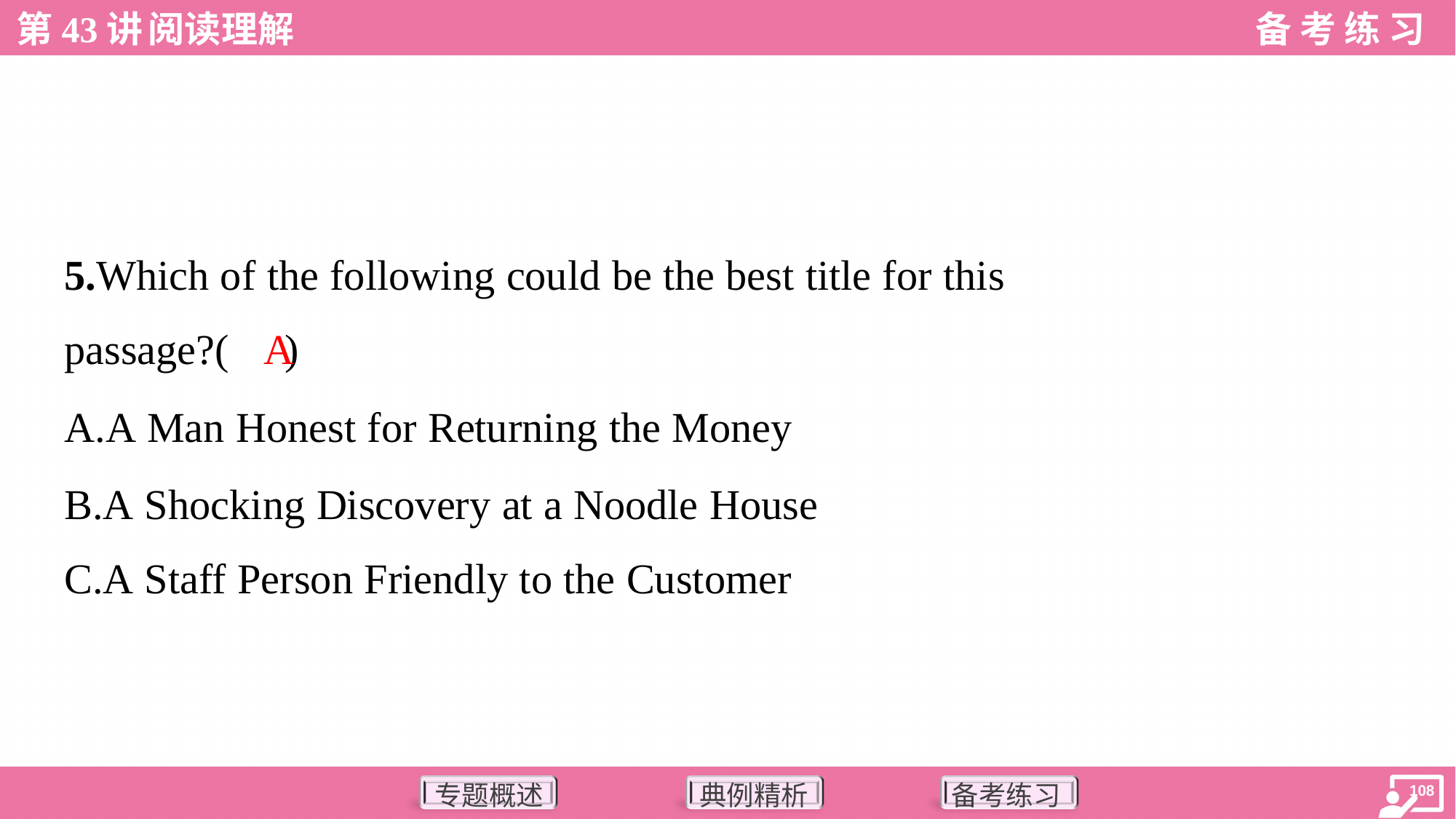

5.Which of the following could be the best title for this
passage?(     )
A
A.A Man Honest for Returning the Money
B.A Shocking Discovery at a Noodle House
C.A Staff Person Friendly to the Customer